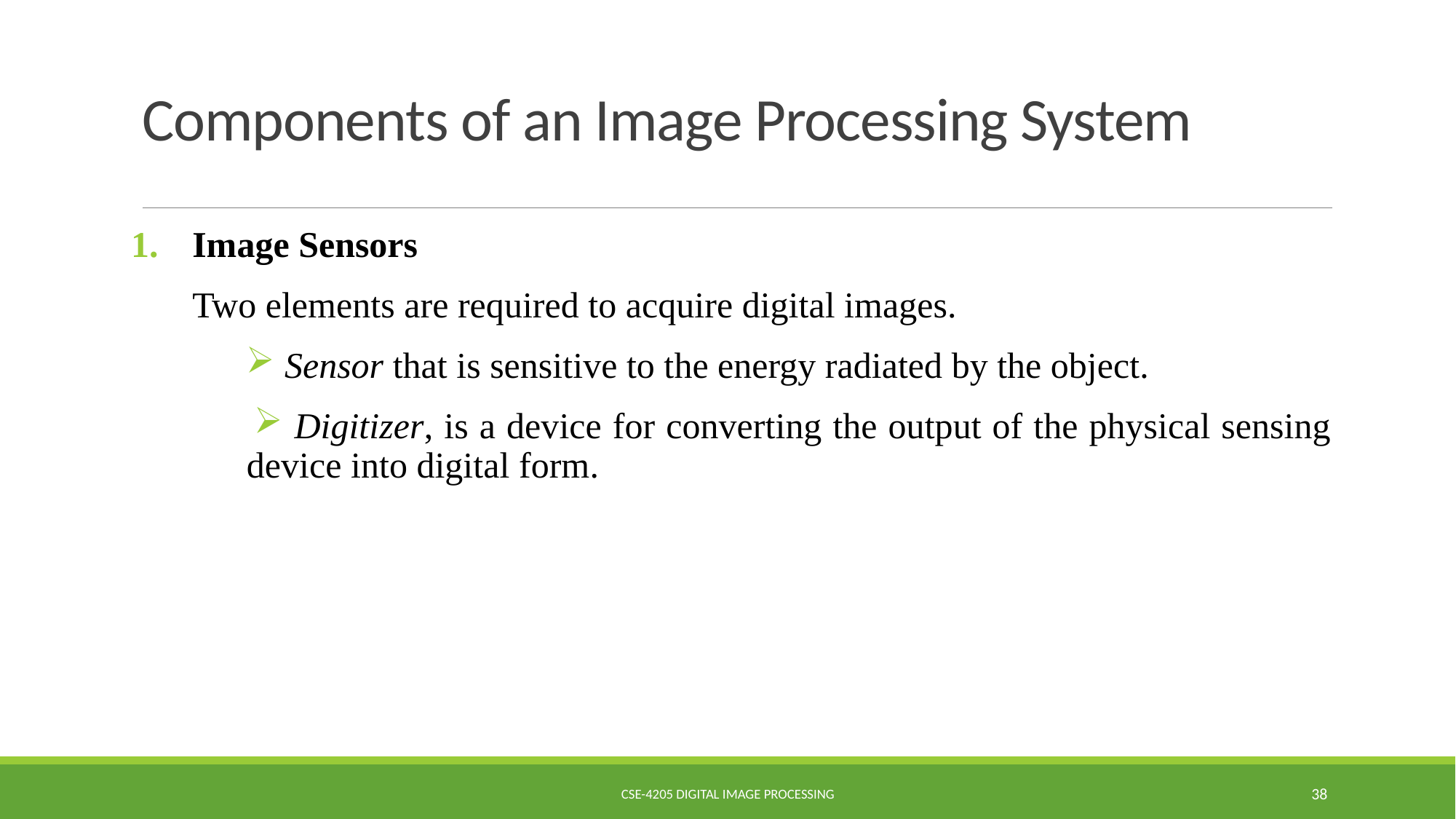

# Components of an Image Processing System
Image Sensors
	Two elements are required to acquire digital images.
 Sensor that is sensitive to the energy radiated by the object.
 Digitizer, is a device for converting the output of the physical sensing device into digital form.
CSE-4205 Digital Image Processing
38